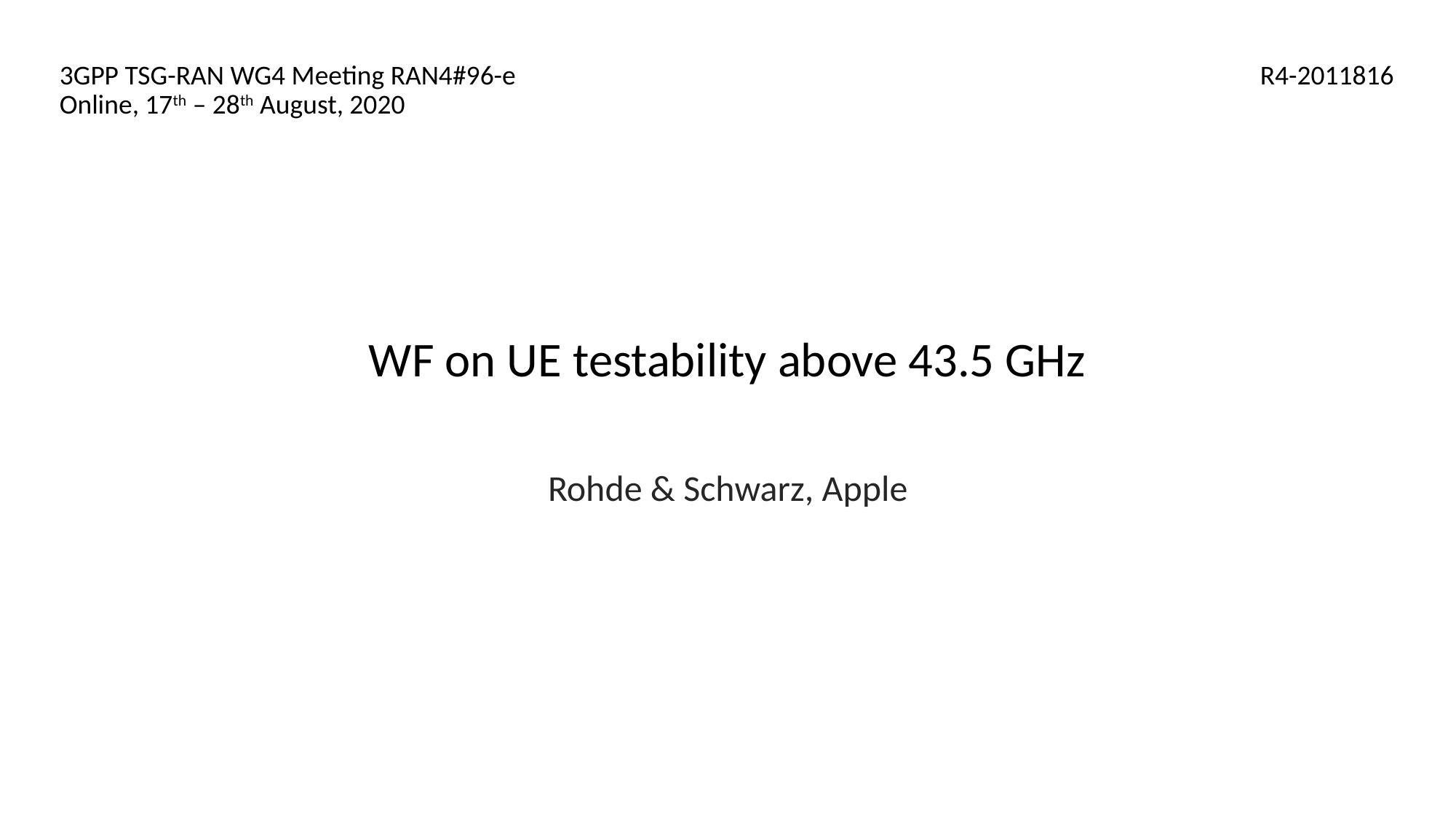

3GPP TSG-RAN WG4 Meeting RAN4#96-e							R4-2011816
Online, 17th – 28th August, 2020
WF on UE testability above 43.5 GHz
Rohde & Schwarz, Apple